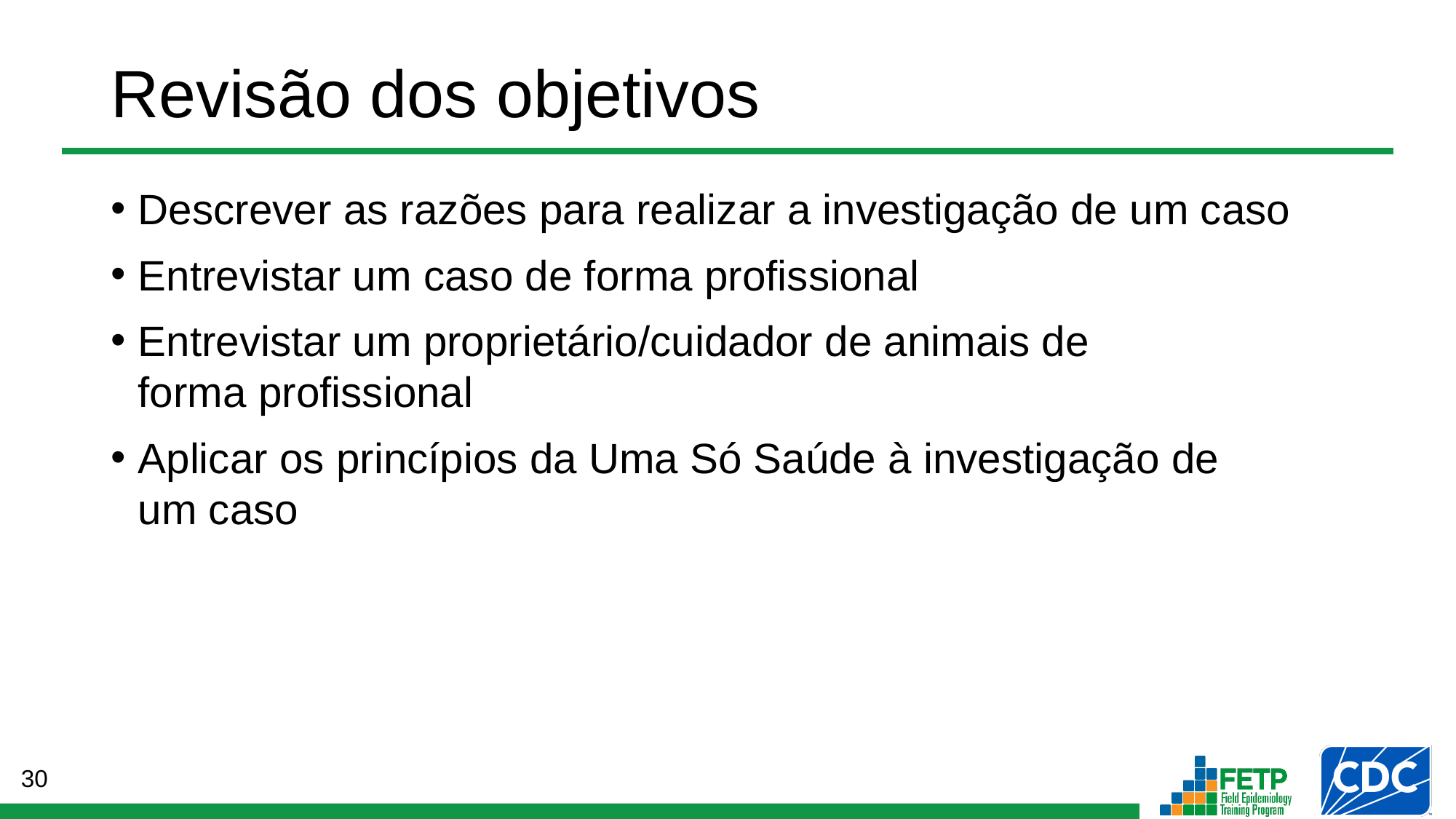

# Revisão dos objetivos
Descrever as razões para realizar a investigação de um caso
Entrevistar um caso de forma profissional
Entrevistar um proprietário/cuidador de animais de
forma profissional
Aplicar os princípios da Uma Só Saúde à investigação de
um caso